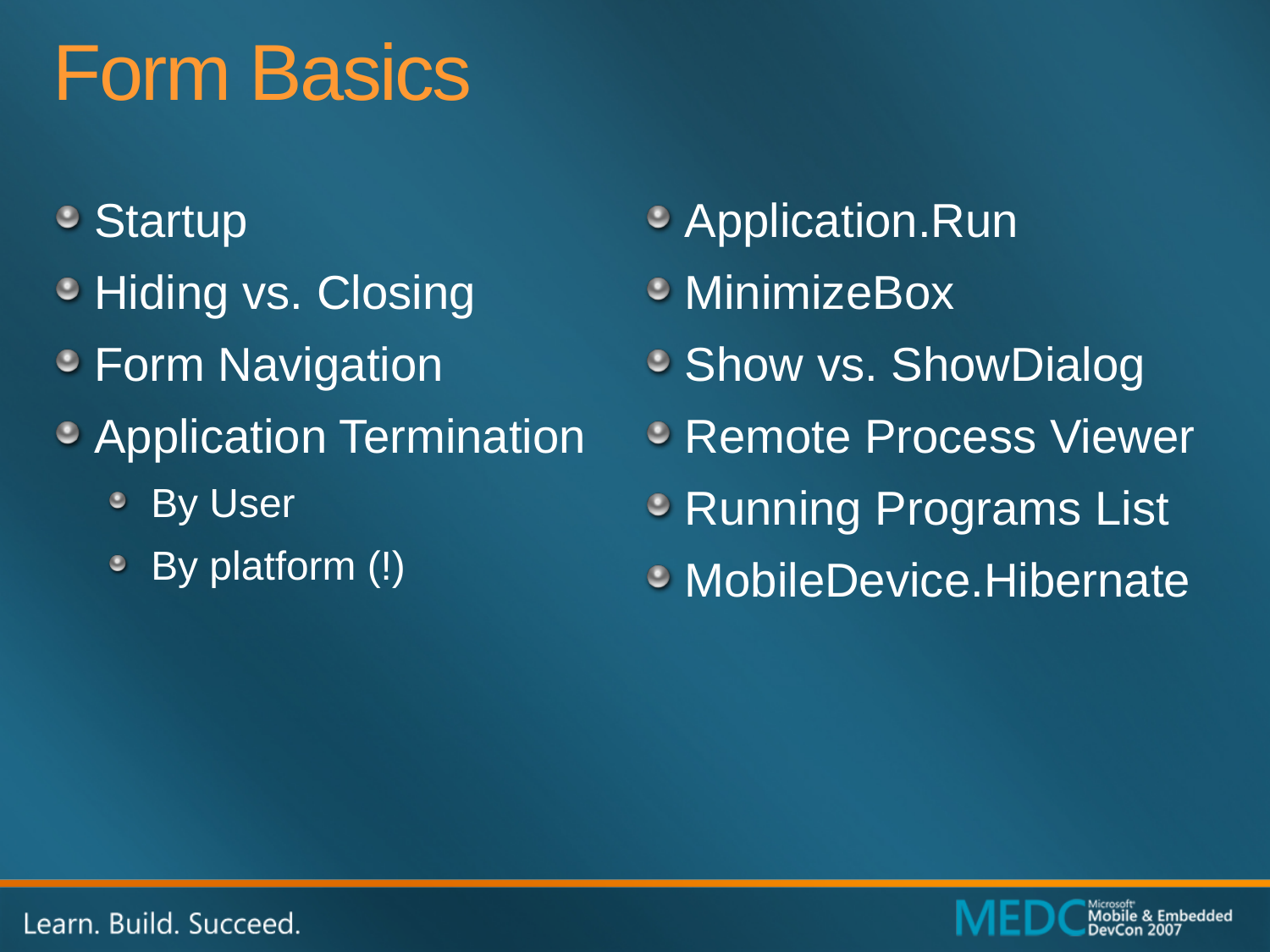

# Form Basics
Startup
Hiding vs. Closing
Form Navigation
Application Termination
By User
By platform (!)
Application.Run
MinimizeBox
Show vs. ShowDialog
Remote Process Viewer
Running Programs List
MobileDevice.Hibernate